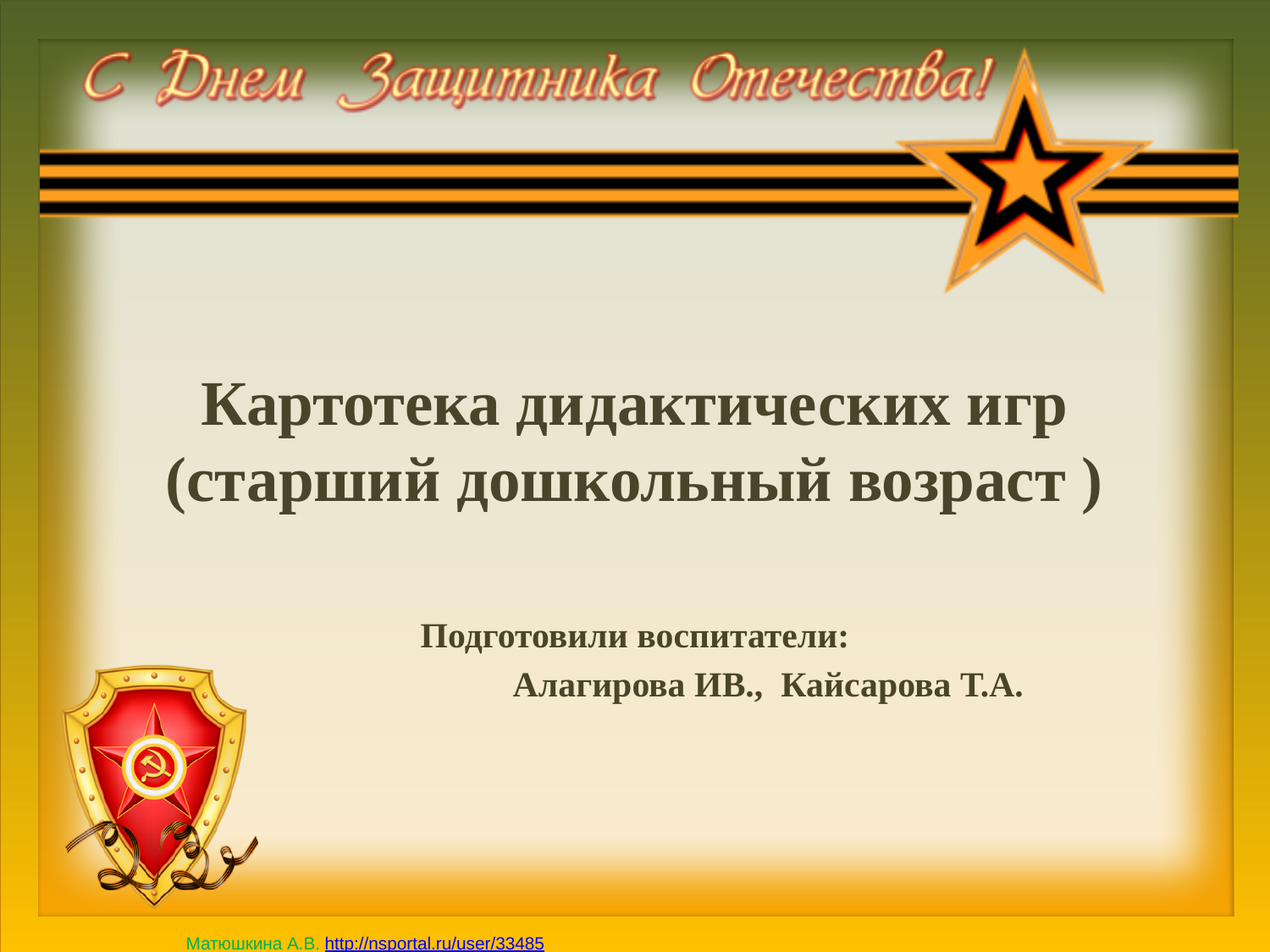

# Картотека дидактических игр (старший дошкольный возраст )
                      Подготовили воспитатели:
                             Алагирова ИВ.,  Кайсарова Т.А.